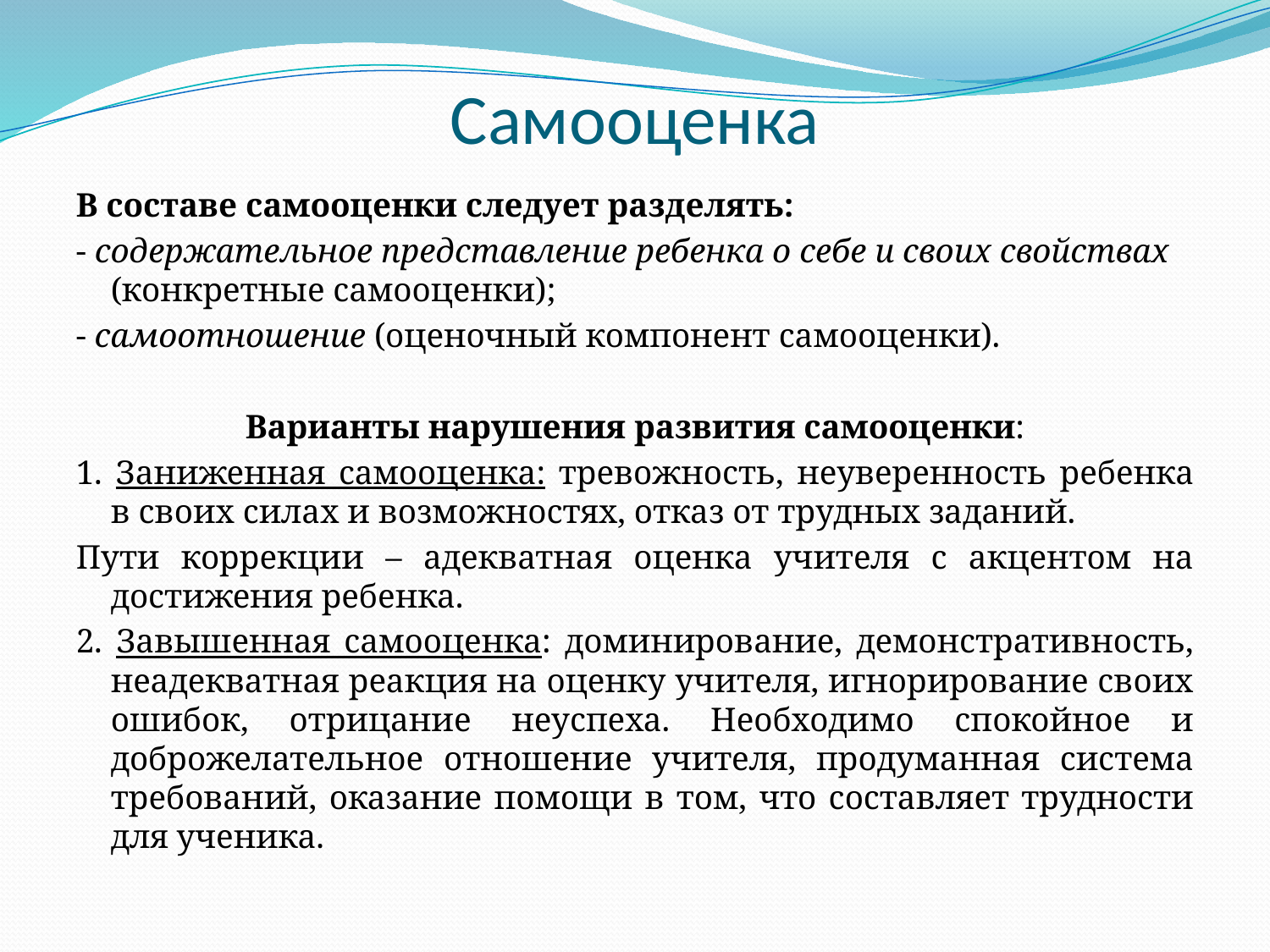

# Самооценка
В составе самооценки следует разделять:
- содержательное представление ребенка о себе и своих свойствах (конкретные самооценки);
- самоотношение (оценочный компонент самооценки).

Варианты нарушения развития самооценки:
1. Заниженная самооценка: тревожность, неуверенность ребенка в своих силах и возможностях, отказ от трудных заданий.
Пути коррекции – адекватная оценка учителя с акцентом на достижения ребенка.
2. Завышенная самооценка: доминирование, демонстративность, неадекватная реакция на оценку учителя, игнорирование своих ошибок, отрицание неуспеха. Необходимо спокойное и доброжелательное отношение учителя, продуманная система требований, оказание помощи в том, что составляет трудности для ученика.